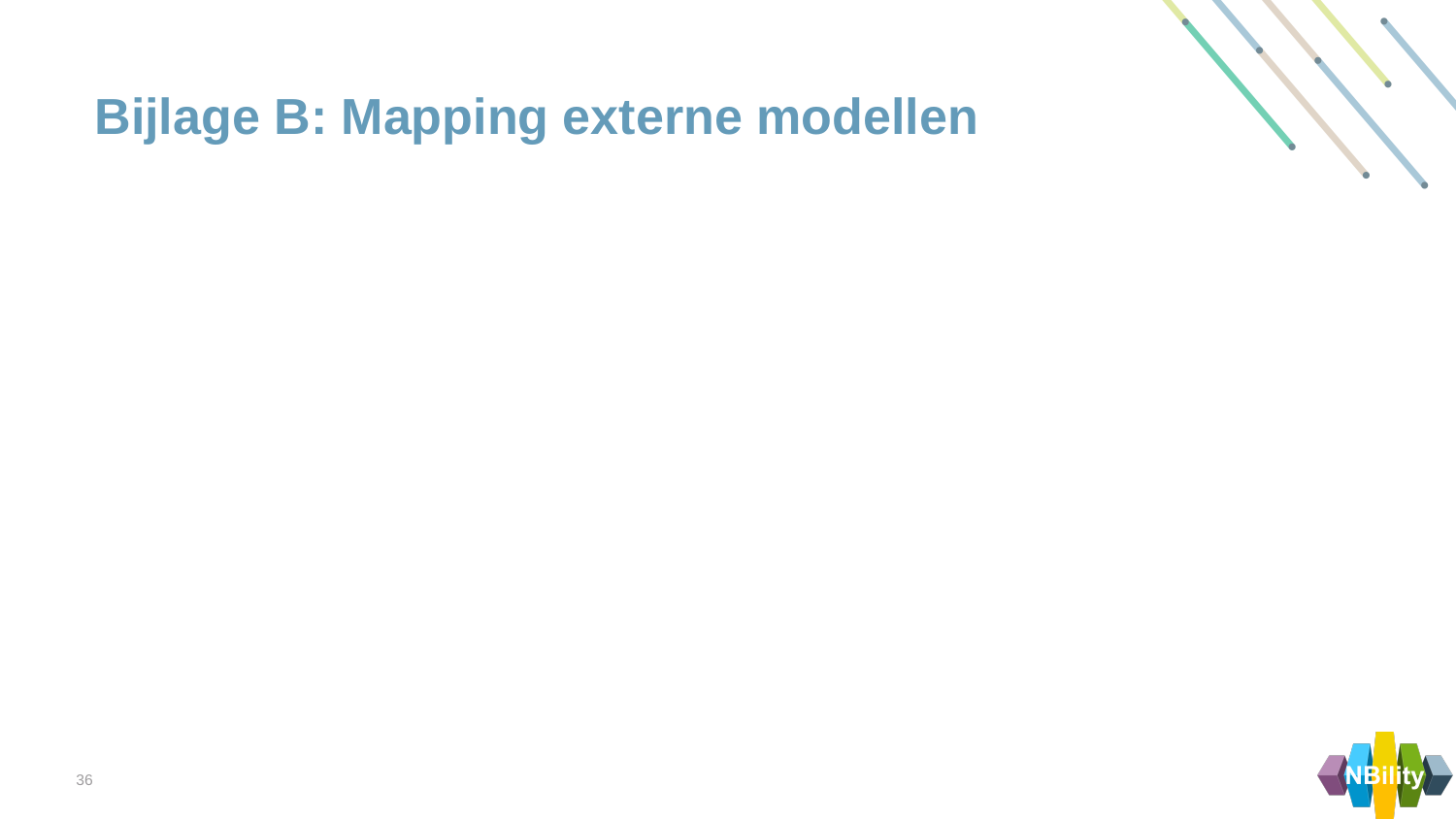

# Bijlage B: Mapping externe modellen
36